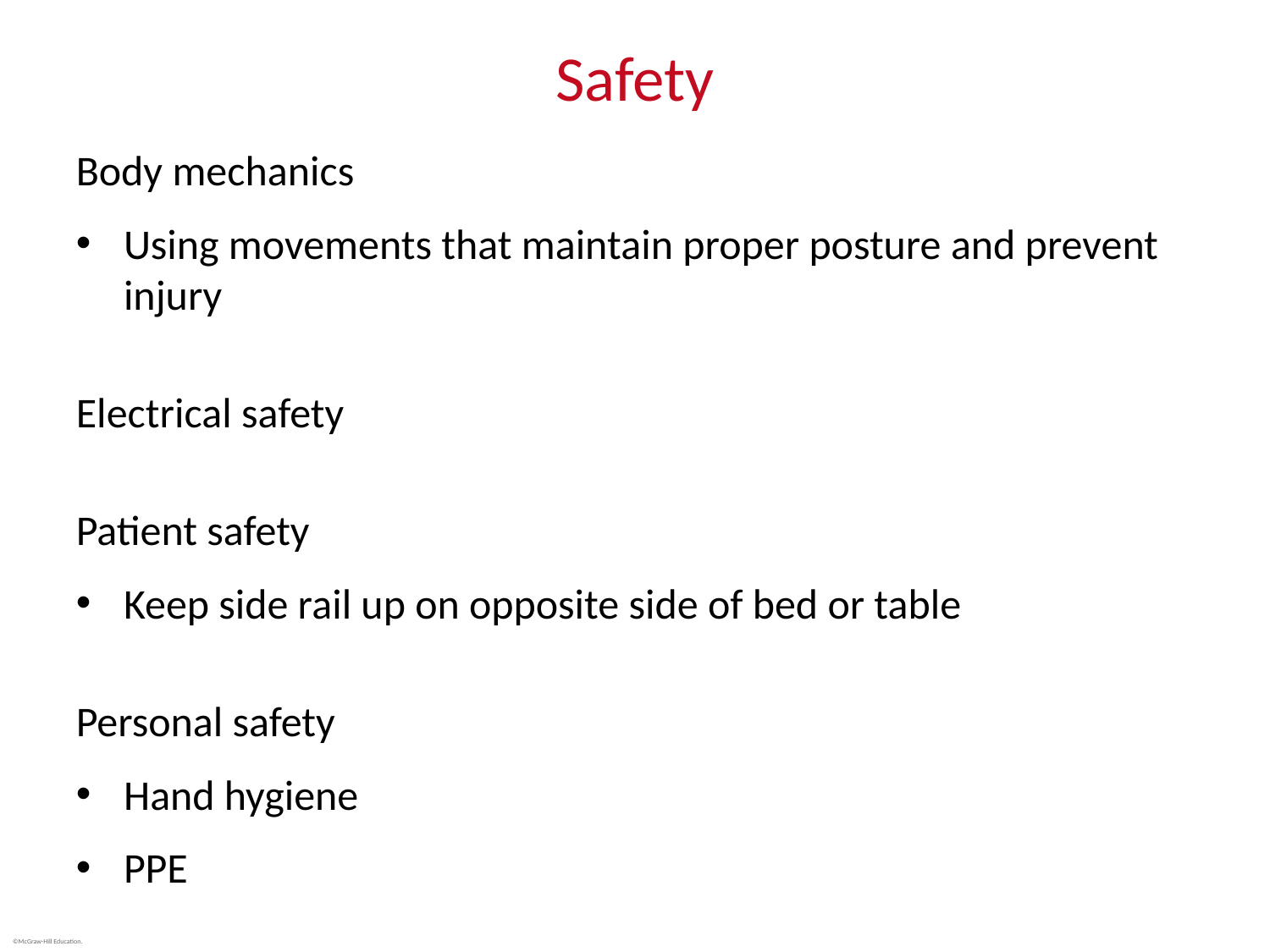

# Safety
Body mechanics
Using movements that maintain proper posture and prevent injury
Electrical safety
Patient safety
Keep side rail up on opposite side of bed or table
Personal safety
Hand hygiene
PPE